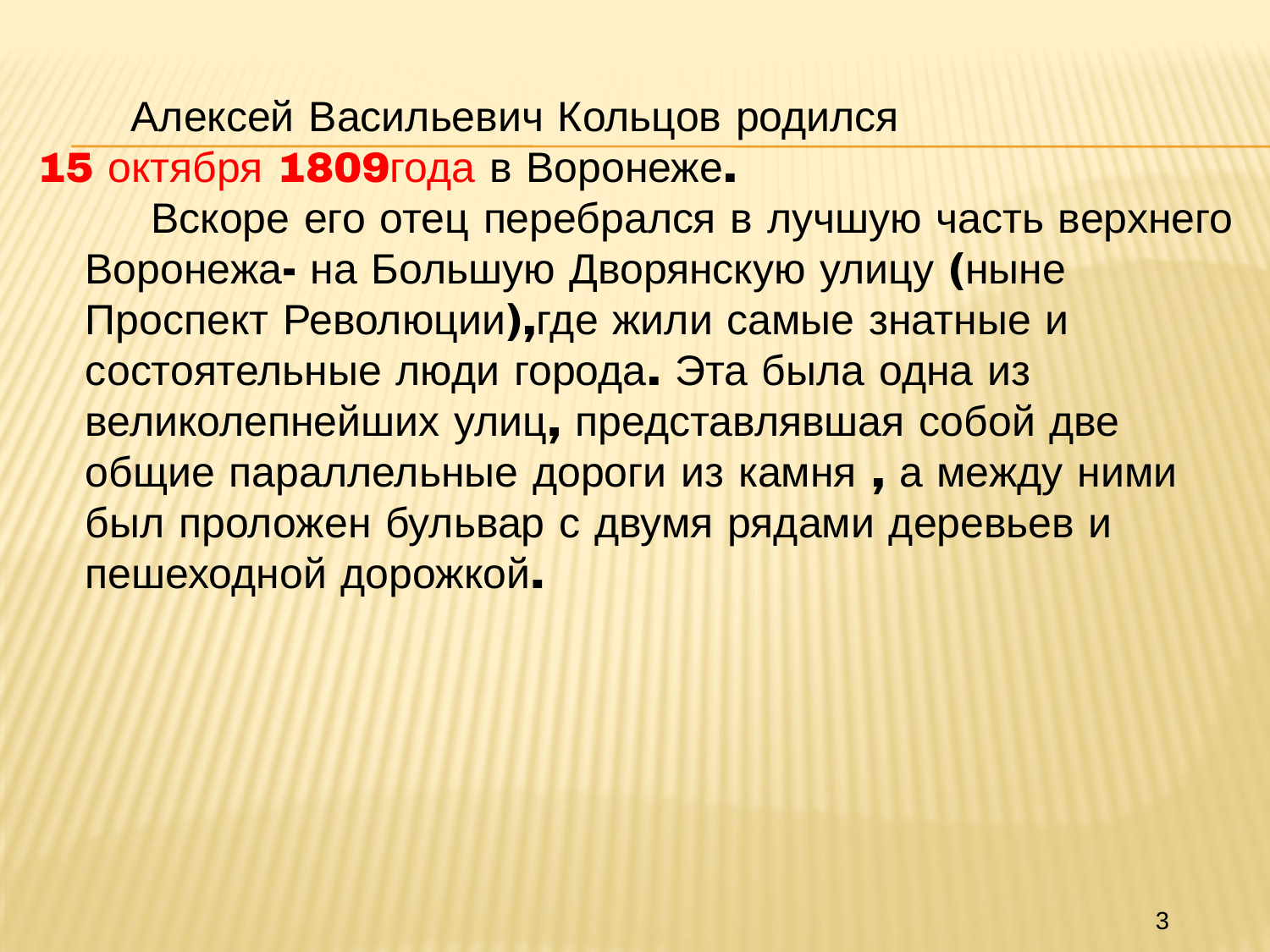

Алексей Васильевич Кольцов родился
15 октября 1809года в Воронеже.
        Вскоре его отец перебрался в лучшую часть верхнего Воронежа- на Большую Дворянскую улицу (ныне Проспект Революции),где жили самые знатные и состоятельные люди города. Эта была одна из великолепнейших улиц, представлявшая собой две общие параллельные дороги из камня , а между ними был проложен бульвар с двумя рядами деревьев и пешеходной дорожкой.

#
3